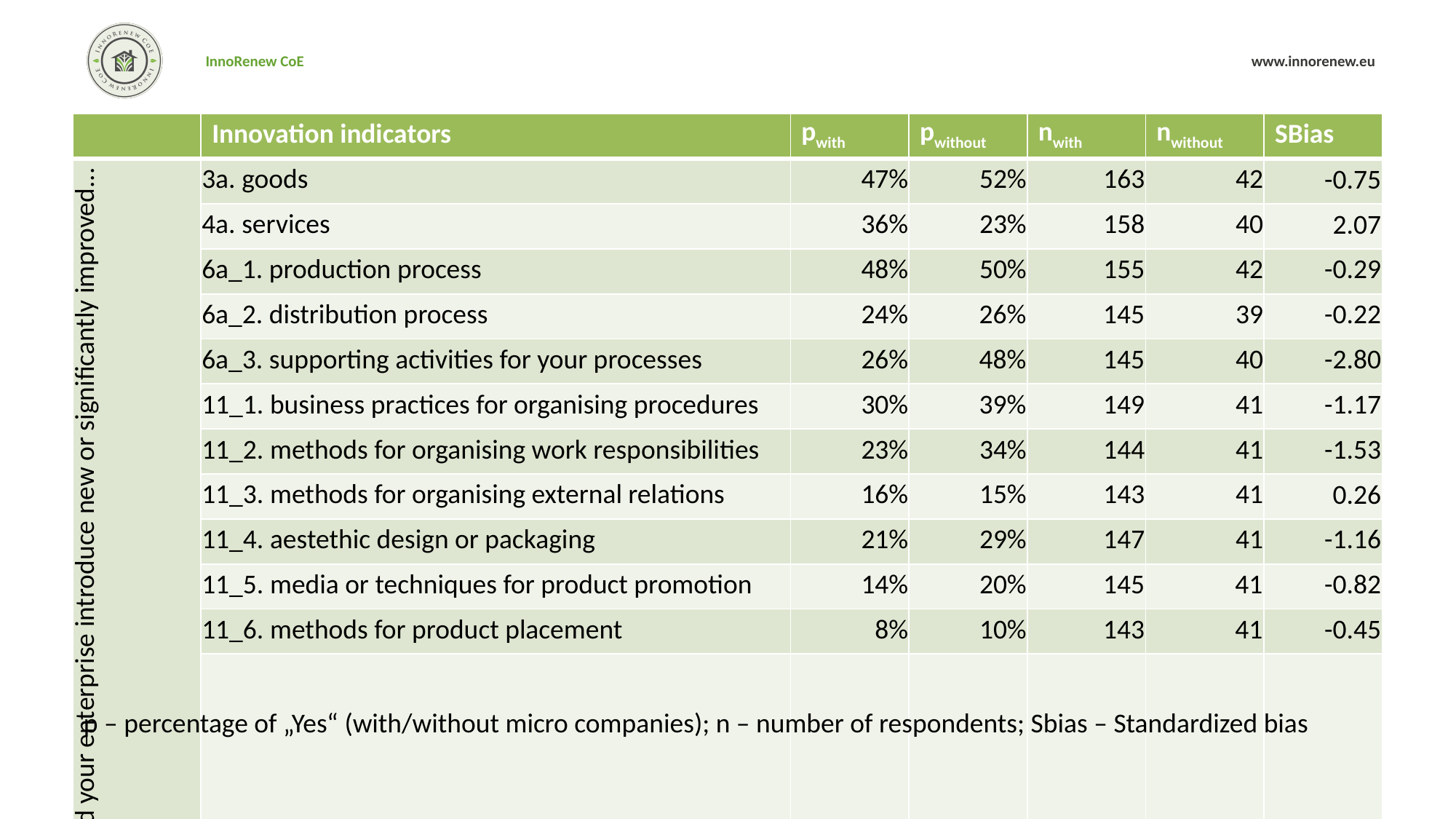

|  | Innovation indicators | pwith | pwithout | nwith | nwithout | SBias |
| --- | --- | --- | --- | --- | --- | --- |
| During the three years 2016 to 2018, did your enterprise introduce new or significantly improved... | 3a. goods | 47% | 52% | 163 | 42 | -0.75 |
|  | 4a. services | 36% | 23% | 158 | 40 | 2.07 |
|  | 6a\_1. production process | 48% | 50% | 155 | 42 | -0.29 |
|  | 6a\_2. distribution process | 24% | 26% | 145 | 39 | -0.22 |
|  | 6a\_3. supporting activities for your processes | 26% | 48% | 145 | 40 | -2.80 |
|  | 11\_1. business practices for organising procedures | 30% | 39% | 149 | 41 | -1.17 |
|  | 11\_2. methods for organising work responsibilities | 23% | 34% | 144 | 41 | -1.53 |
|  | 11\_3. methods for organising external relations | 16% | 15% | 143 | 41 | 0.26 |
|  | 11\_4. aestethic design or packaging | 21% | 29% | 147 | 41 | -1.16 |
|  | 11\_5. media or techniques for product promotion | 14% | 20% | 145 | 41 | -0.82 |
|  | 11\_6. methods for product placement | 8% | 10% | 143 | 41 | -0.45 |
|  | 11\_7. methods of pricing goods or services | 23% | 15% | 143 | 41 | 1.54 |
p – percentage of „Yes“ (with/without micro companies); n – number of respondents; Sbias – Standardized bias
Horizon 2020 Framework Programme of the European Union; H2020 WIDESPREAD-2-Teaming: #739574
10